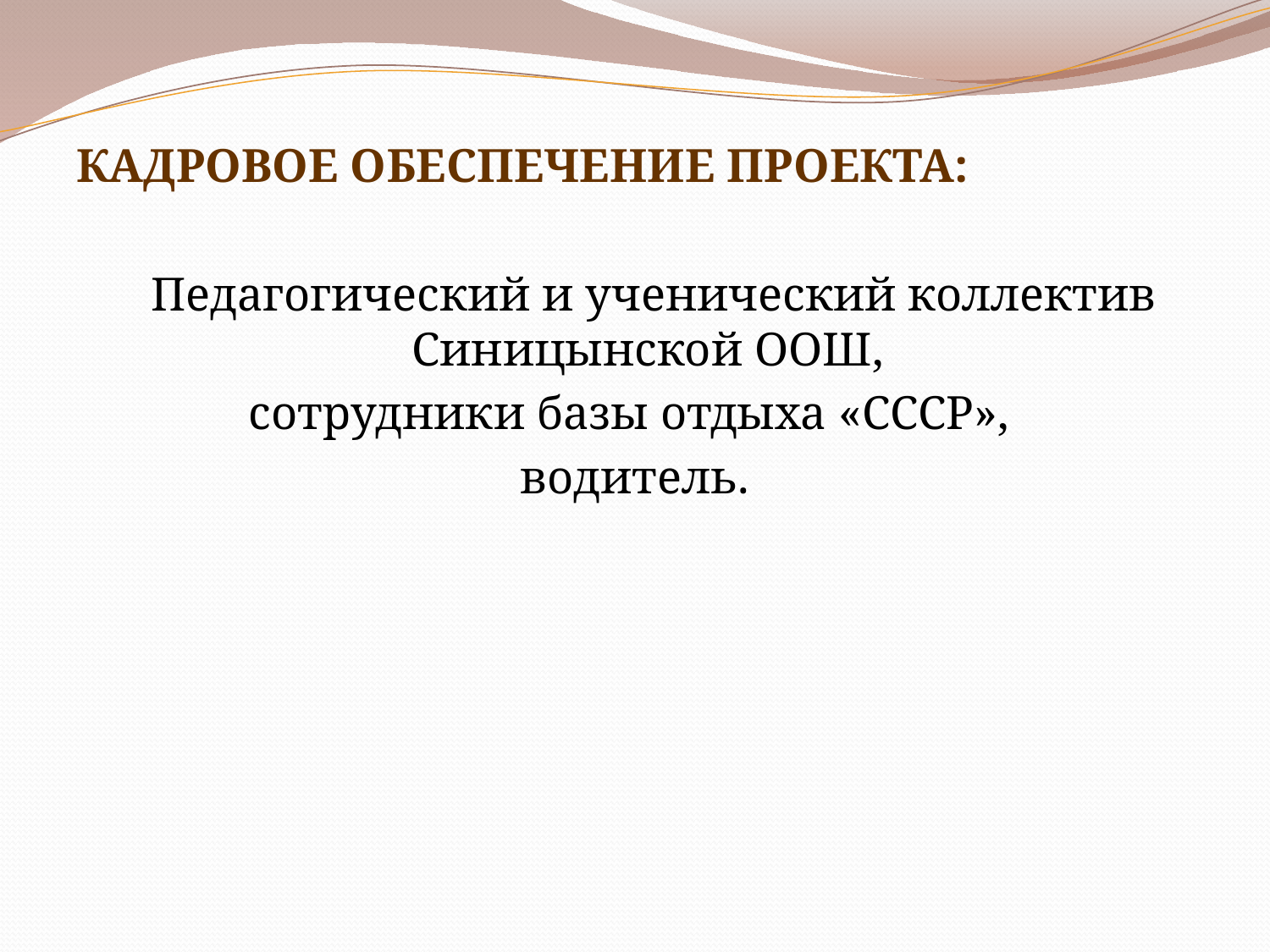

КАДРОВОЕ ОБЕСПЕЧЕНИЕ ПРОЕКТА:

   Педагогический и ученический коллектив Синицынской ООШ,
сотрудники базы отдыха «СССР»,
водитель.